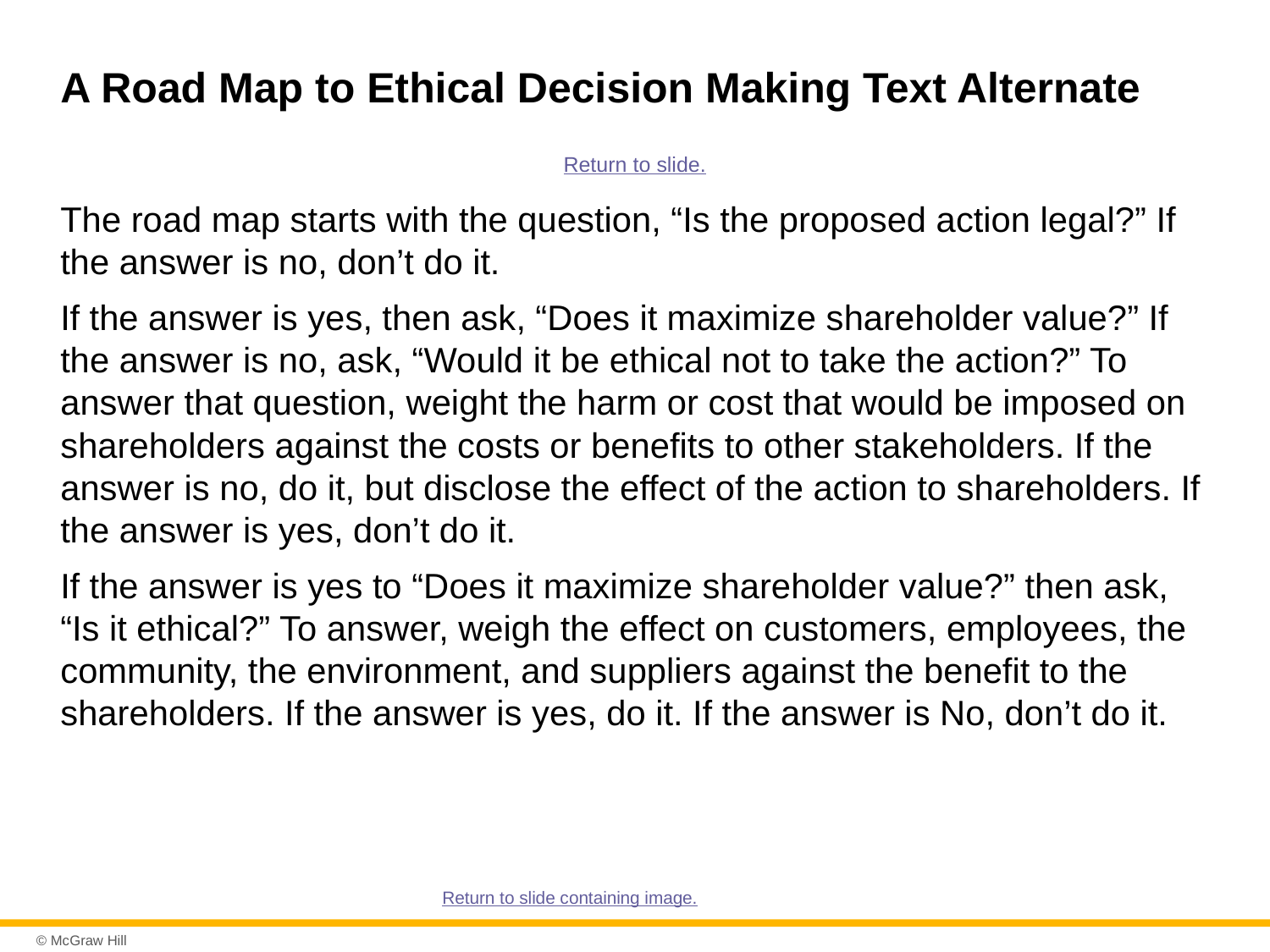

# A Road Map to Ethical Decision Making Text Alternate
Return to slide.
The road map starts with the question, “Is the proposed action legal?” If the answer is no, don’t do it.
If the answer is yes, then ask, “Does it maximize shareholder value?” If the answer is no, ask, “Would it be ethical not to take the action?” To answer that question, weight the harm or cost that would be imposed on shareholders against the costs or benefits to other stakeholders. If the answer is no, do it, but disclose the effect of the action to shareholders. If the answer is yes, don’t do it.
If the answer is yes to “Does it maximize shareholder value?” then ask, “Is it ethical?” To answer, weigh the effect on customers, employees, the community, the environment, and suppliers against the benefit to the shareholders. If the answer is yes, do it. If the answer is No, don’t do it.

Return to slide containing image.